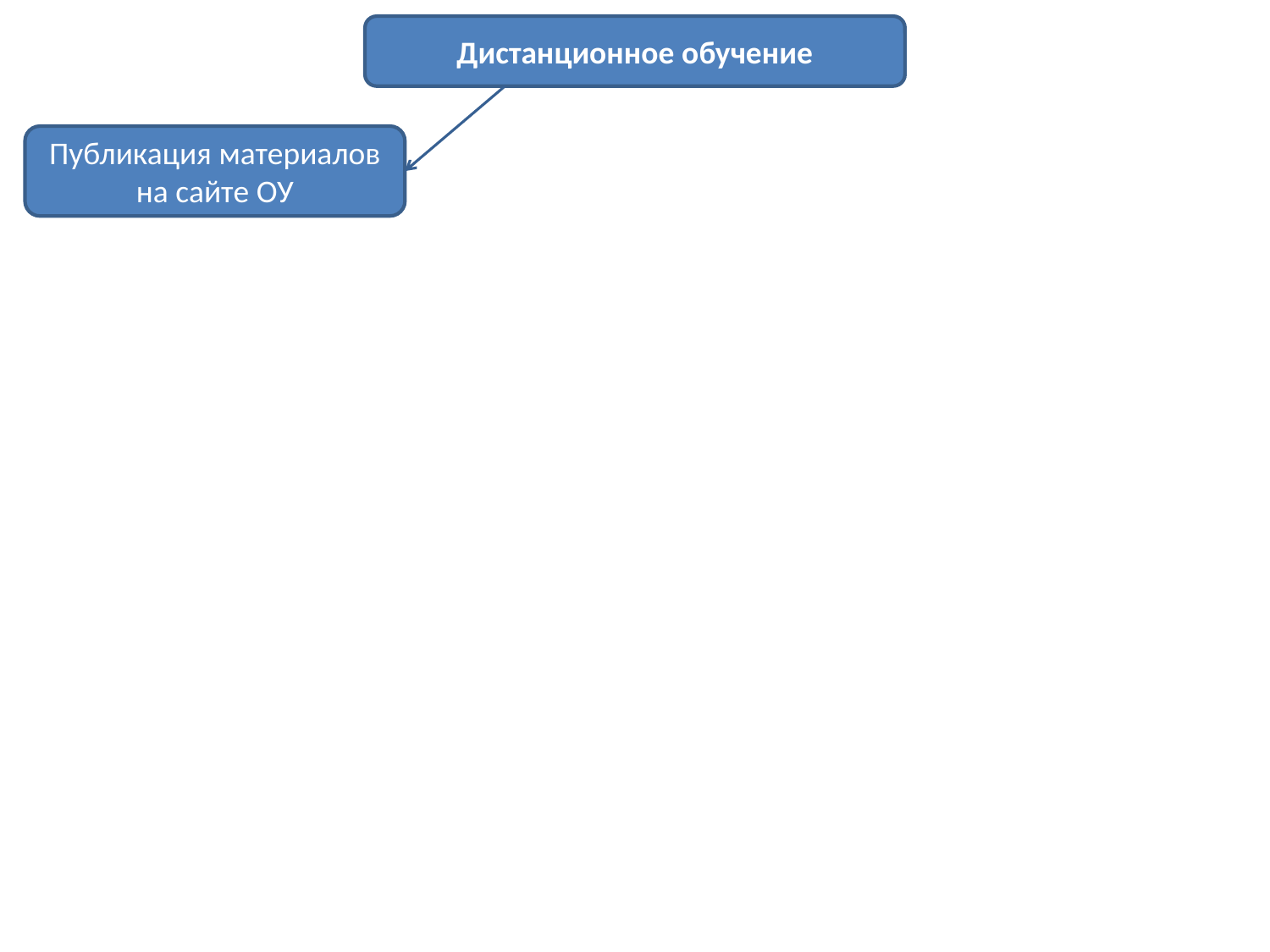

Дистанционное обучение
Публикация материалов на сайте ОУ